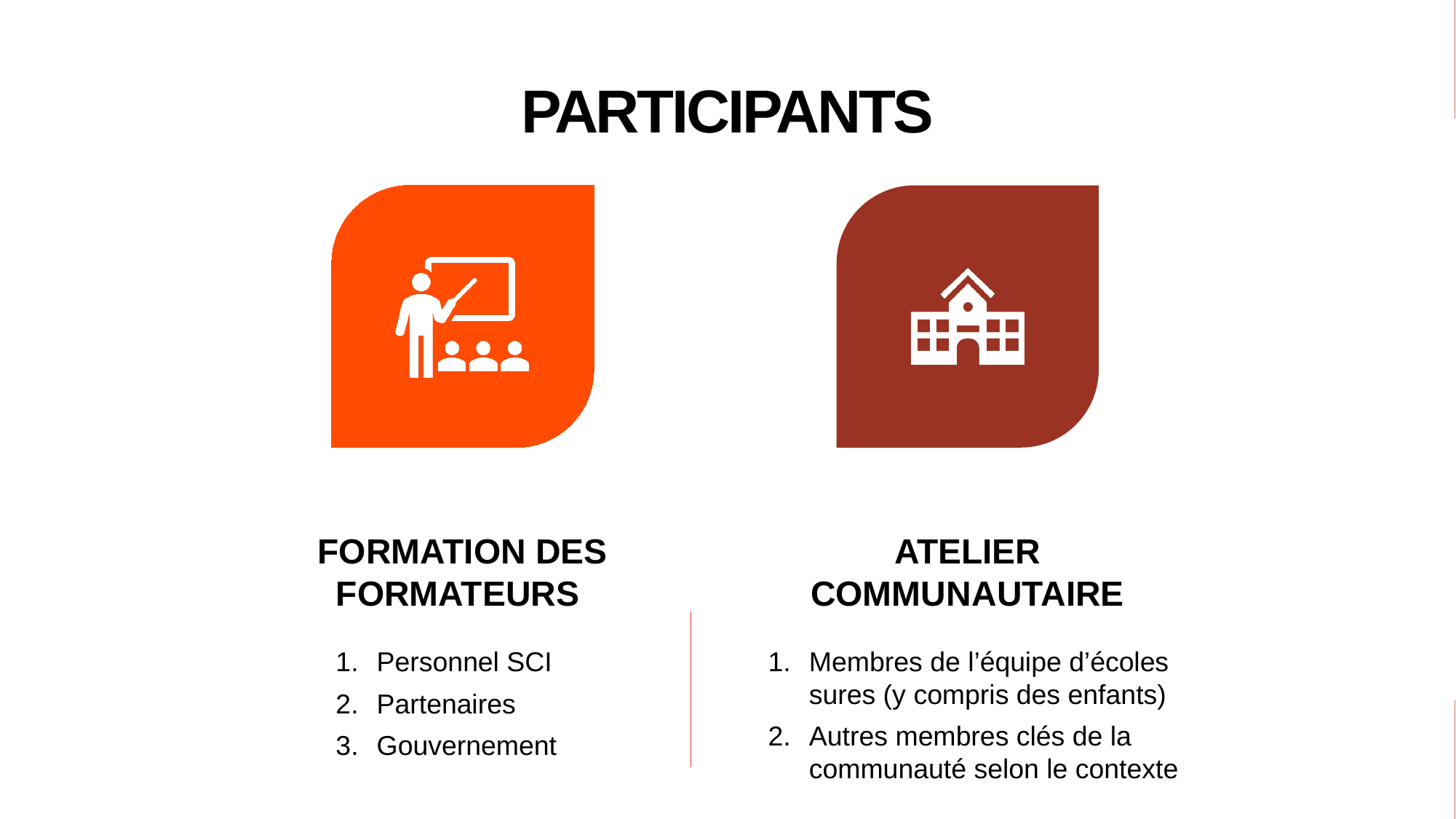

# Participants
Formation des formateurs
Atelier communautaire
Personnel SCI
Partenaires
Gouvernement
Membres de l’équipe d’écoles sures (y compris des enfants)
Autres membres clés de la communauté selon le contexte